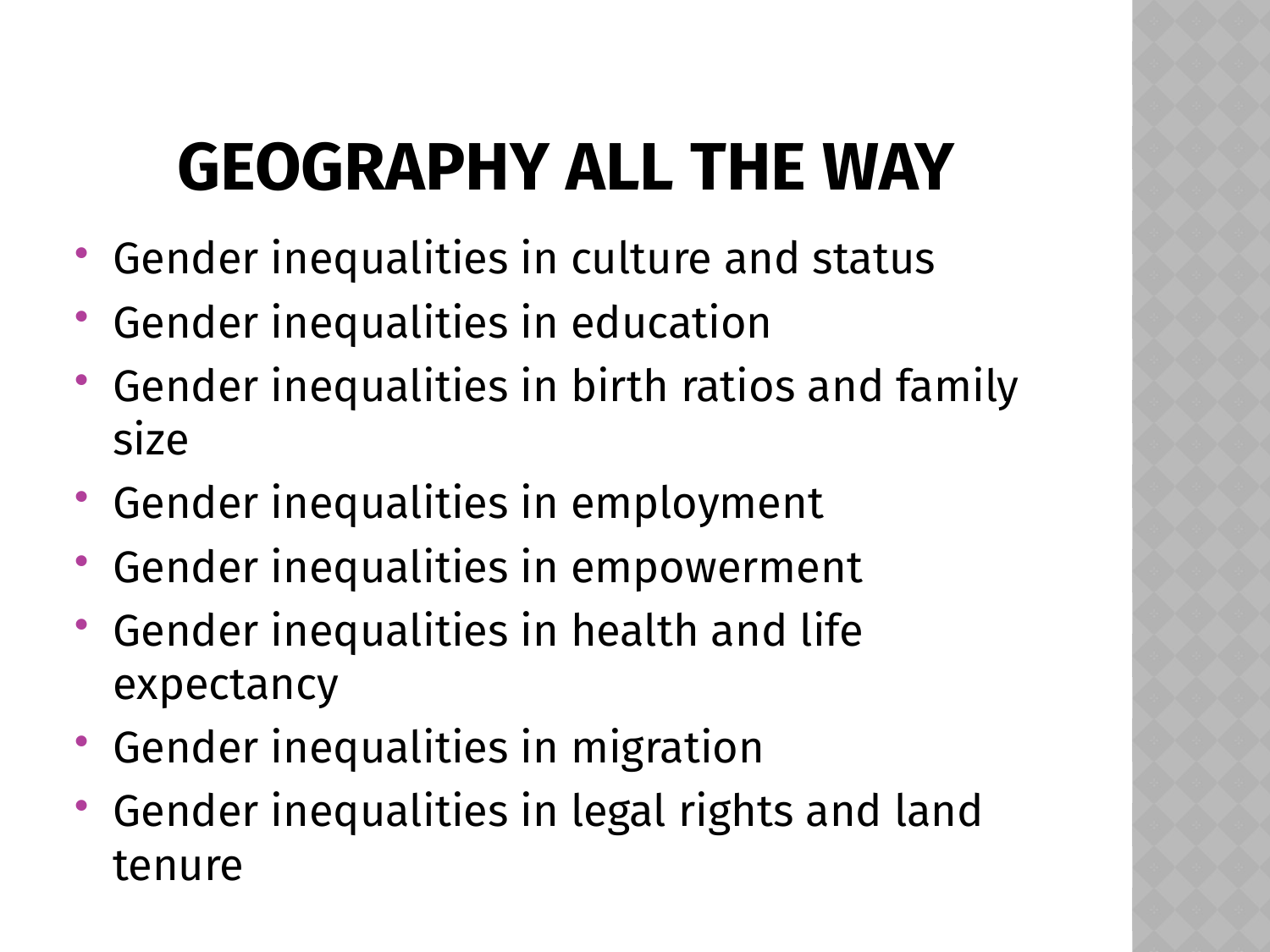

# Geography all the way
Gender inequalities in culture and status
Gender inequalities in education
Gender inequalities in birth ratios and family size
Gender inequalities in employment
Gender inequalities in empowerment
Gender inequalities in health and life expectancy
Gender inequalities in migration
Gender inequalities in legal rights and land tenure